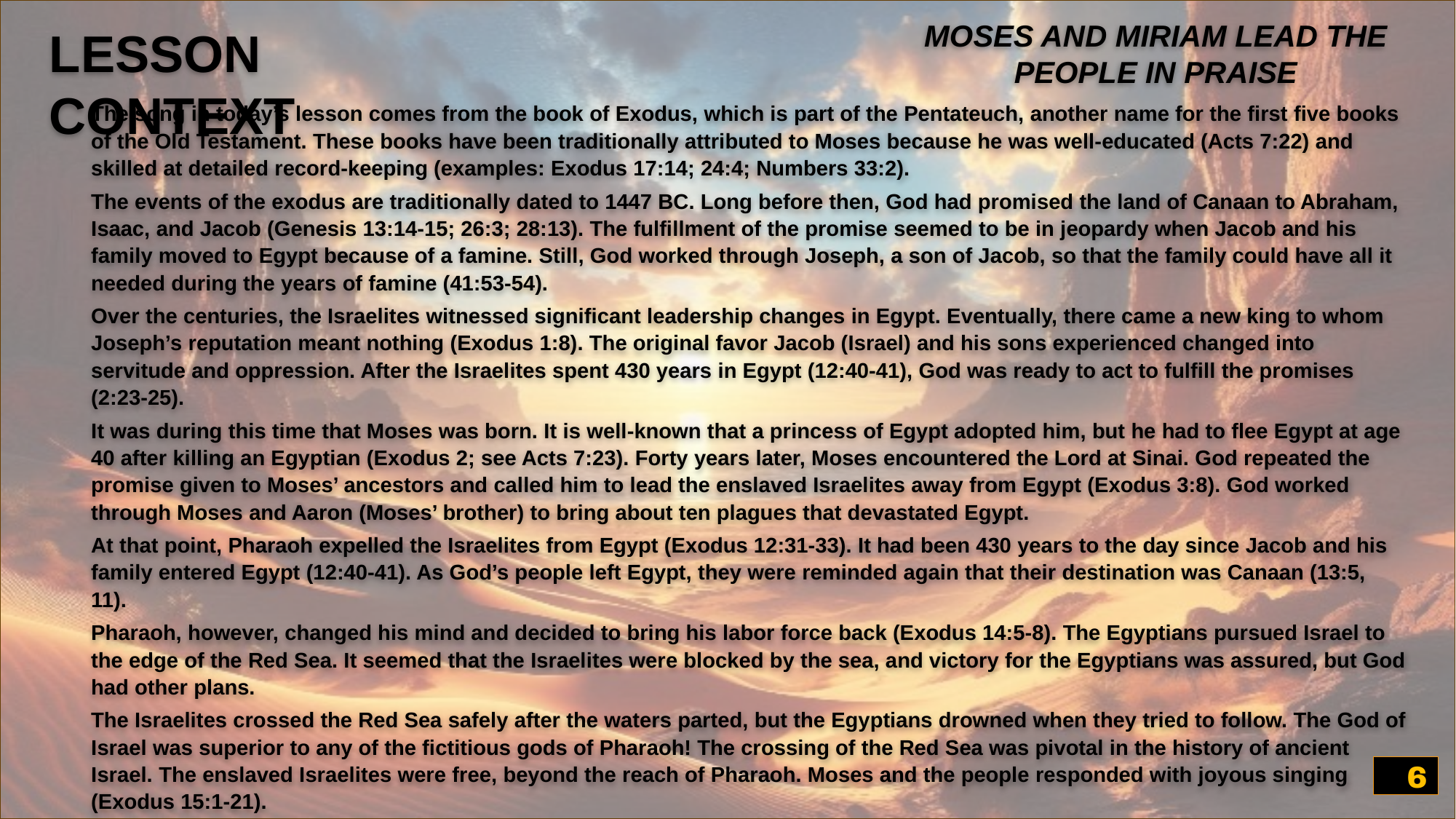

LESSON CONTEXT
Moses and Miriam Lead the People in Praise
The song in today’s lesson comes from the book of Exodus, which is part of the Pentateuch, another name for the first five books of the Old Testament. These books have been traditionally attributed to Moses because he was well-educated (Acts 7:22) and skilled at detailed record-keeping (examples: Exodus 17:14; 24:4; Numbers 33:2).

The events of the exodus are traditionally dated to 1447 BC. Long before then, God had promised the land of Canaan to Abraham, Isaac, and Jacob (Genesis 13:14-15; 26:3; 28:13). The fulfillment of the promise seemed to be in jeopardy when Jacob and his family moved to Egypt because of a famine. Still, God worked through Joseph, a son of Jacob, so that the family could have all it needed during the years of famine (41:53-54).

Over the centuries, the Israelites witnessed significant leadership changes in Egypt. Eventually, there came a new king to whom Joseph’s reputation meant nothing (Exodus 1:8). The original favor Jacob (Israel) and his sons experienced changed into servitude and oppression. After the Israelites spent 430 years in Egypt (12:40-41), God was ready to act to fulfill the promises (2:23-25).

It was during this time that Moses was born. It is well-known that a princess of Egypt adopted him, but he had to flee Egypt at age 40 after killing an Egyptian (Exodus 2; see Acts 7:23). Forty years later, Moses encountered the Lord at Sinai. God repeated the promise given to Moses’ ancestors and called him to lead the enslaved Israelites away from Egypt (Exodus 3:8). God worked through Moses and Aaron (Moses’ brother) to bring about ten plagues that devastated Egypt.

At that point, Pharaoh expelled the Israelites from Egypt (Exodus 12:31-33). It had been 430 years to the day since Jacob and his family entered Egypt (12:40-41). As God’s people left Egypt, they were reminded again that their destination was Canaan (13:5, 11).

Pharaoh, however, changed his mind and decided to bring his labor force back (Exodus 14:5-8). The Egyptians pursued Israel to the edge of the Red Sea. It seemed that the Israelites were blocked by the sea, and victory for the Egyptians was assured, but God had other plans.

The Israelites crossed the Red Sea safely after the waters parted, but the Egyptians drowned when they tried to follow. The God of Israel was superior to any of the fictitious gods of Pharaoh! The crossing of the Red Sea was pivotal in the history of ancient Israel. The enslaved Israelites were free, beyond the reach of Pharaoh. Moses and the people responded with joyous singing (Exodus 15:1-21).

The first song in the history of this new nation is a song of rejoicing because of the victory that the Lord has obtained for the people. We note a minor difficulty in finding an appropriate designation for this song. Some students of the song have created designations for this song. These designations include “A Song of the Sea” (compare Exodus 15:1, 4-5, 8, 10), “A Song of Moses and Miriam” (compare 15:20-21), or “A Song of Moses and Israel” (compare 15:1). Another song designated as “A Song of Moses” can be found in Deuteronomy 32 (see the introduction in Deuteronomy 31:30).
6